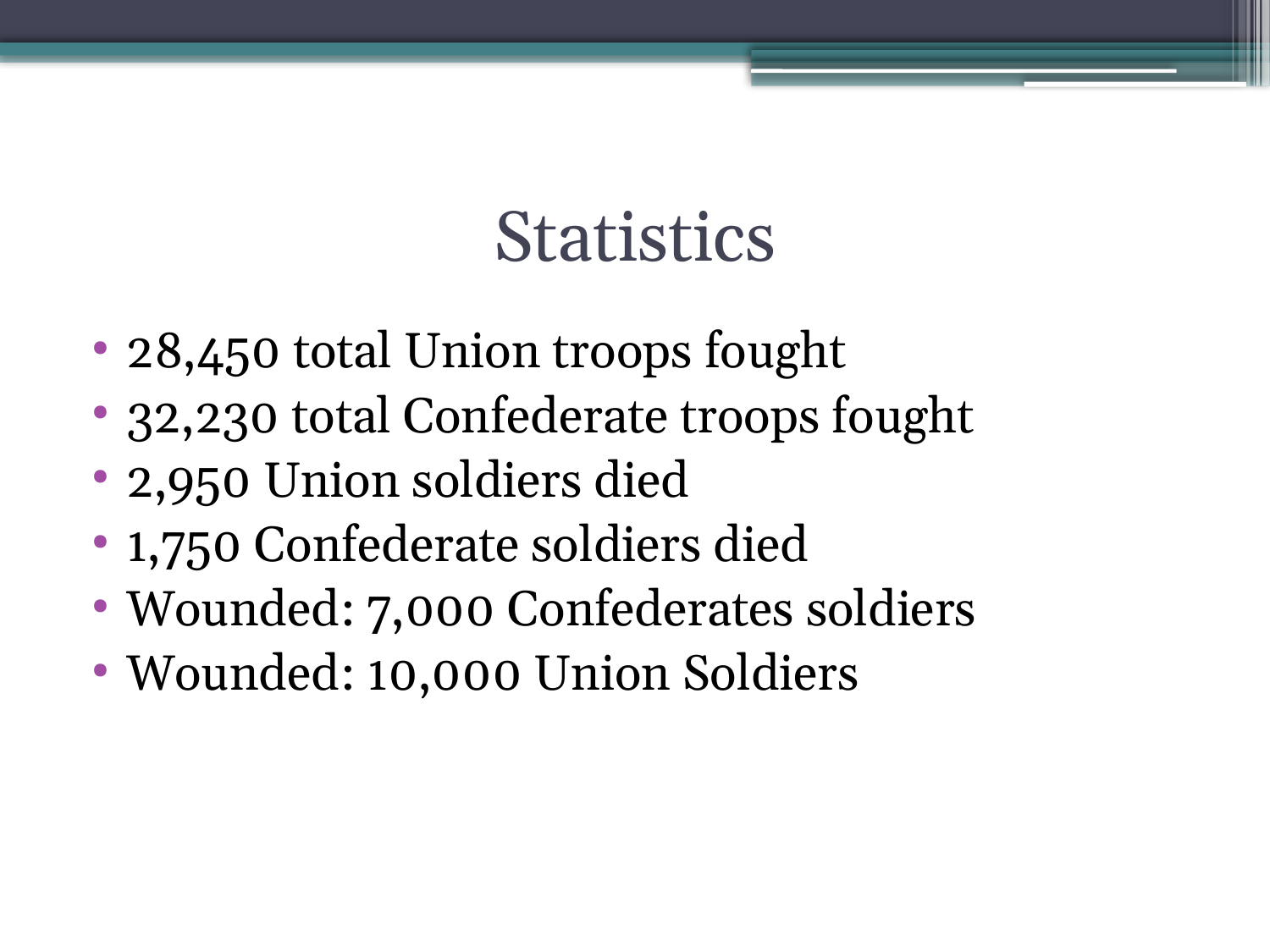

# Statistics
28,450 total Union troops fought
32,230 total Confederate troops fought
2,950 Union soldiers died
1,750 Confederate soldiers died
Wounded: 7,000 Confederates soldiers
Wounded: 10,000 Union Soldiers